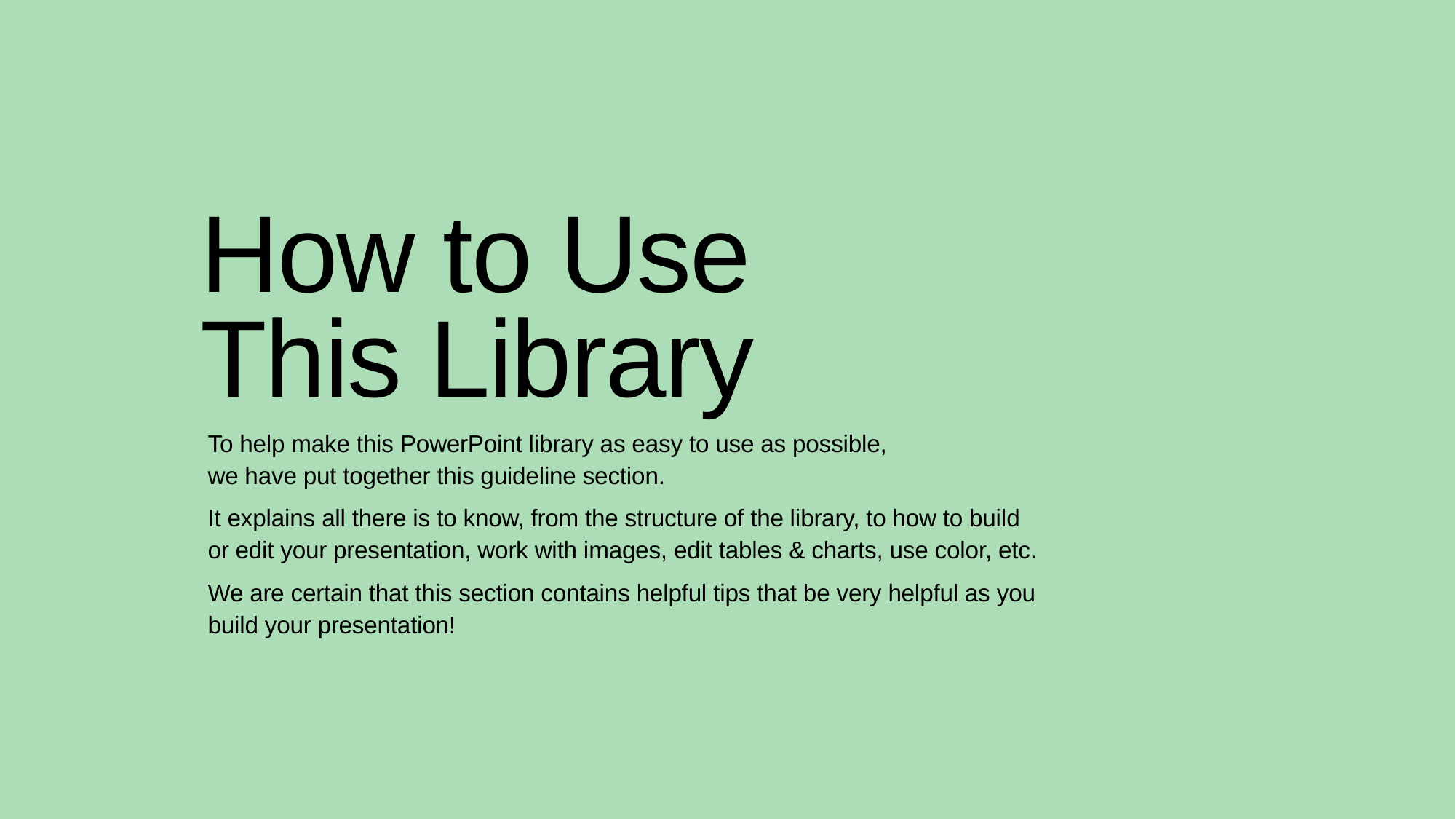

How to Use This Library
To help make this PowerPoint library as easy to use as possible,
we have put together this guideline section.
It explains all there is to know, from the structure of the library, to how to build
or edit your presentation, work with images, edit tables & charts, use color, etc.
We are certain that this section contains helpful tips that be very helpful as you
build your presentation!